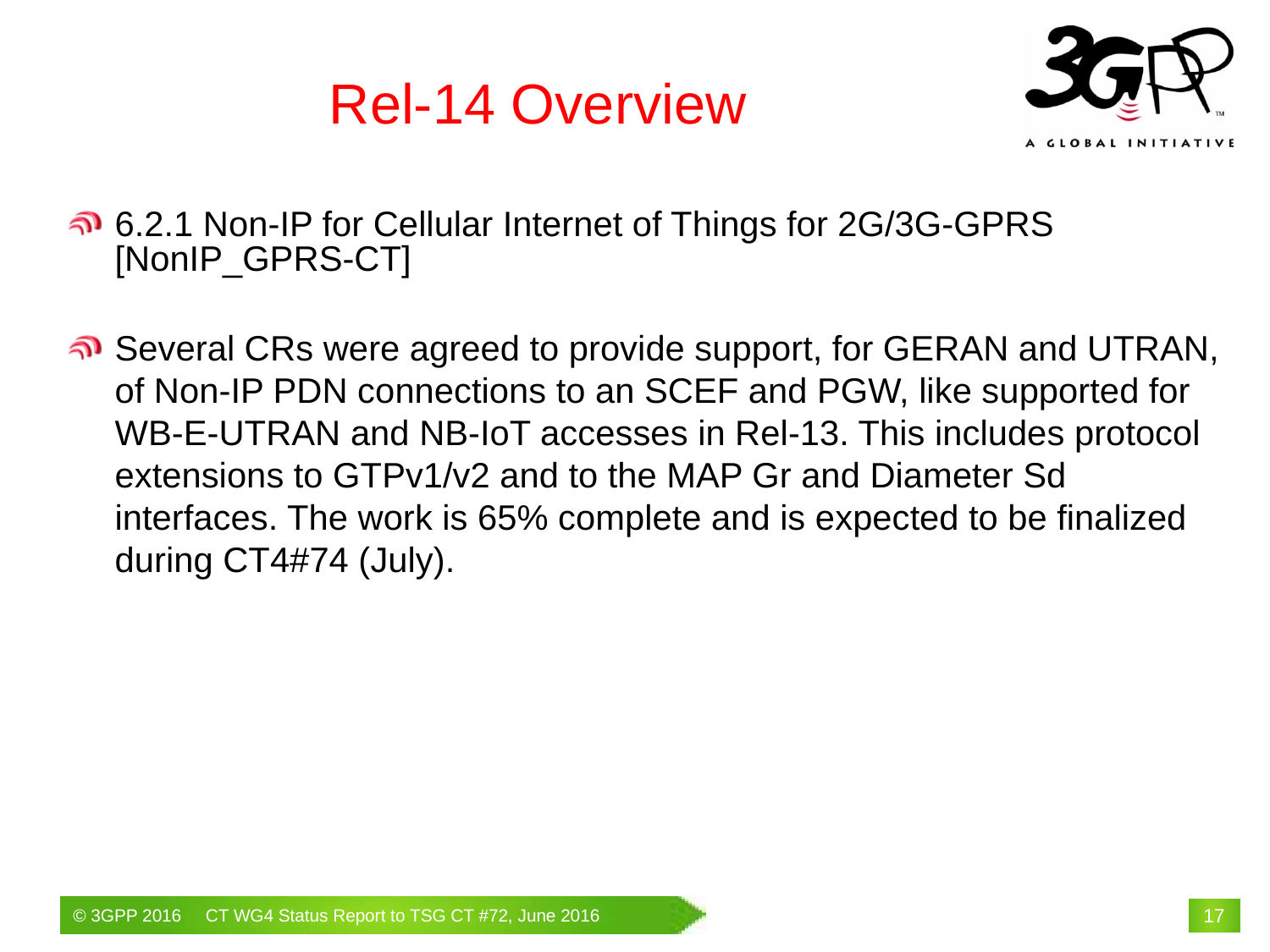

# Rel-14 Overview
6.2.1 Non-IP for Cellular Internet of Things for 2G/3G-GPRS [NonIP_GPRS-CT]

Several CRs were agreed to provide support, for GERAN and UTRAN, of Non-IP PDN connections to an SCEF and PGW, like supported for WB-E-UTRAN and NB-IoT accesses in Rel-13. This includes protocol extensions to GTPv1/v2 and to the MAP Gr and Diameter Sd interfaces. The work is 65% complete and is expected to be finalized during CT4#74 (July).